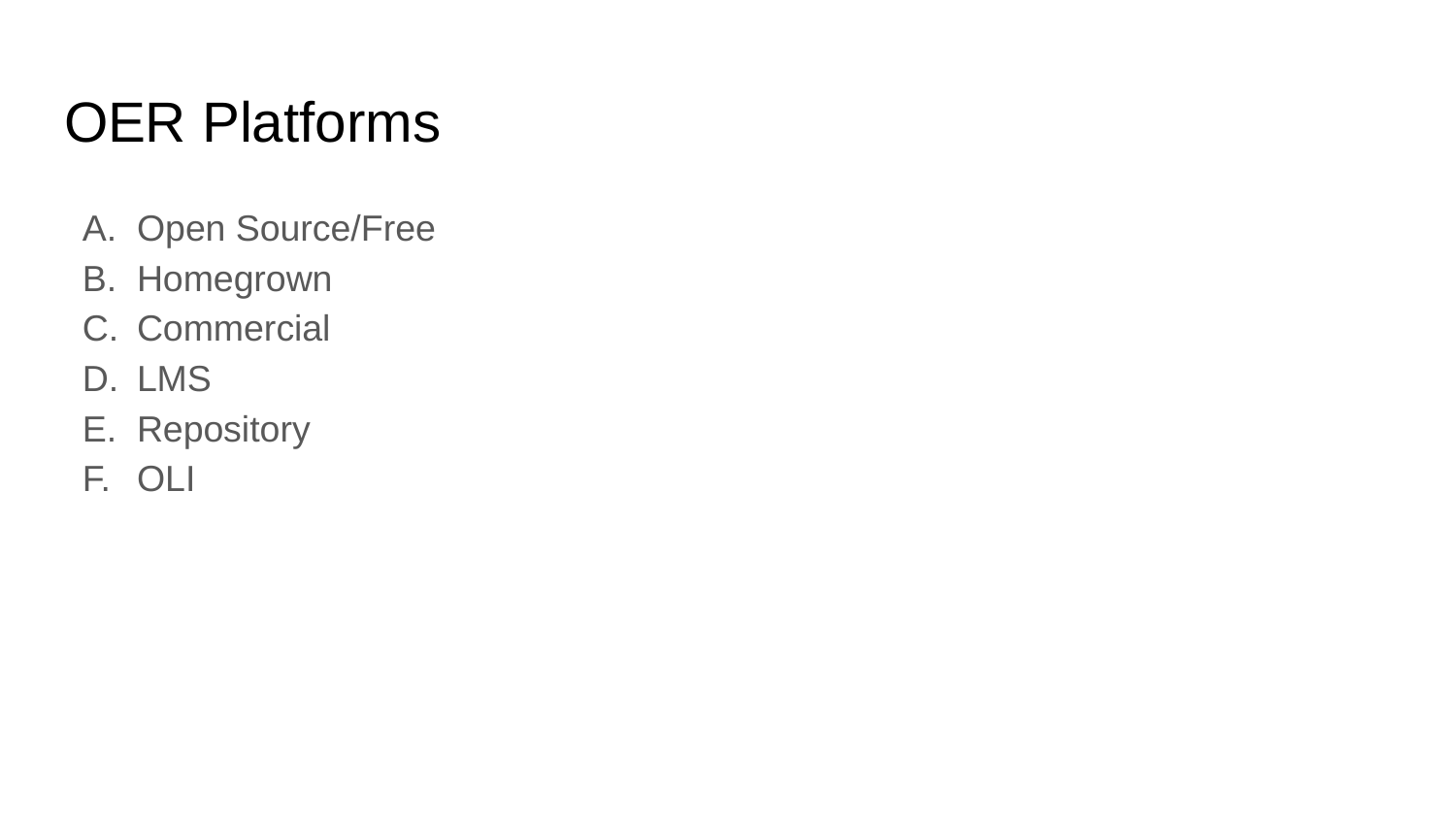

# OER Platforms
Open Source/Free
Homegrown
Commercial
LMS
Repository
OLI